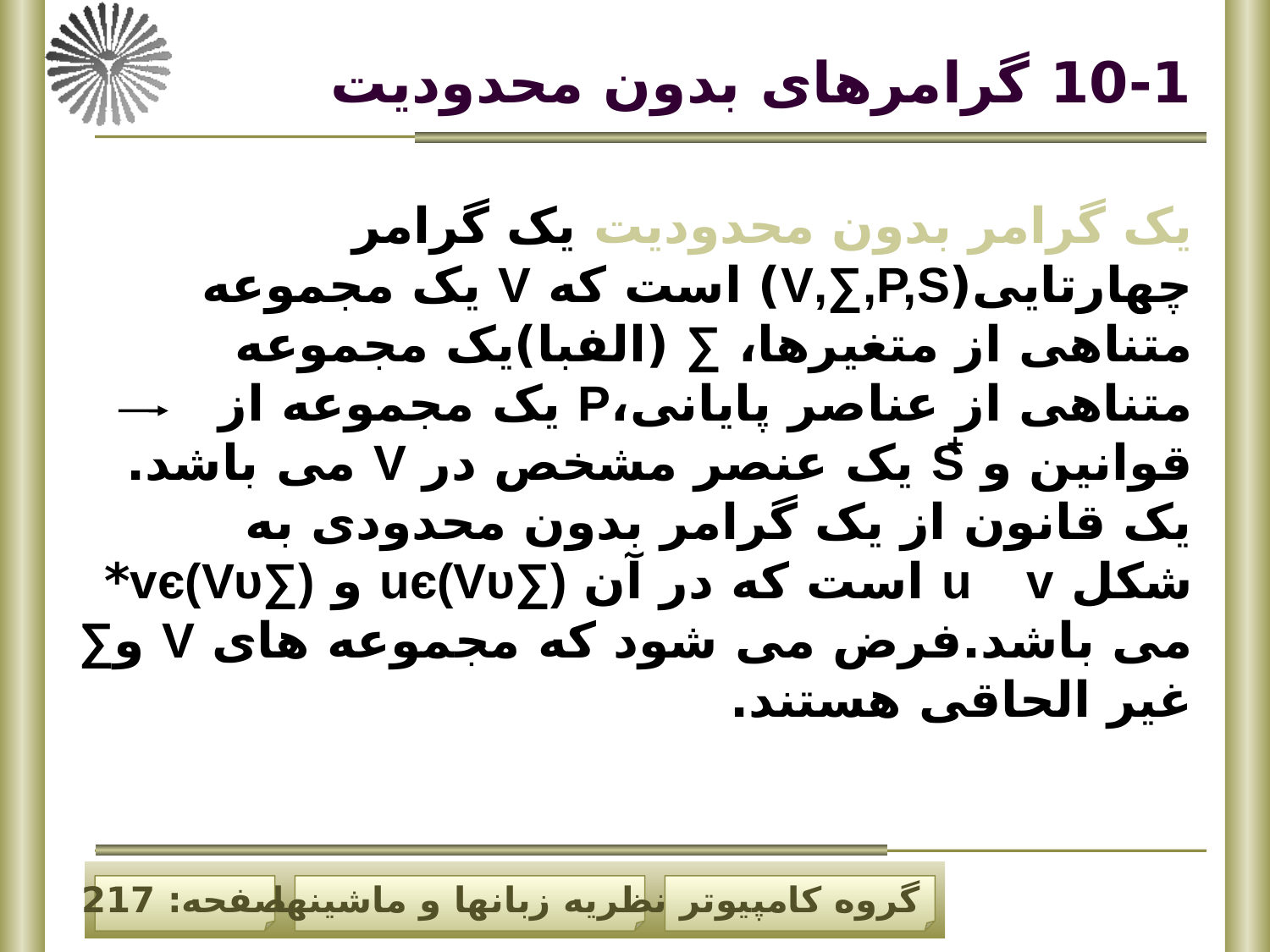

# 10-1 گرامرهای بدون محدودیت
یک گرامر بدون محدودیت یک گرامر چهارتایی(V,∑,P,S) است که V یک مجموعه متناهی از متغیرها، ∑ (الفبا)یک مجموعه متناهی از عناصر پایانی،P یک مجموعه از قوانین و S یک عنصر مشخص در V می باشد. یک قانون از یک گرامر بدون محدودی به      شکل u    v است که در آن uє(Vυ∑) و vє(Vυ∑)* می باشد.فرض می شود که مجموعه های V و∑ غیر الحاقی هستند.

+